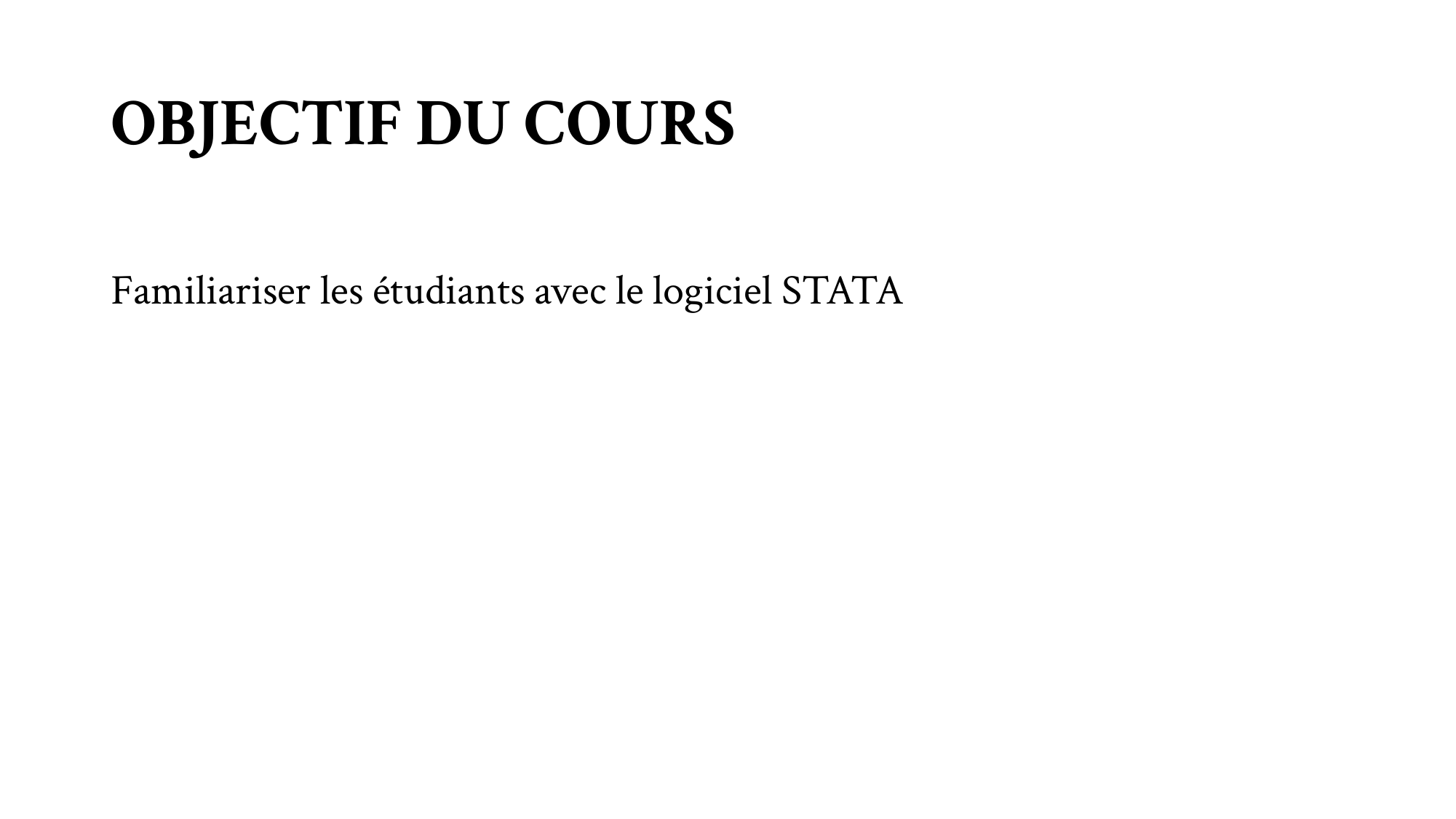

# OBJECTIF DU COURS
Familiariser les étudiants avec le logiciel STATA